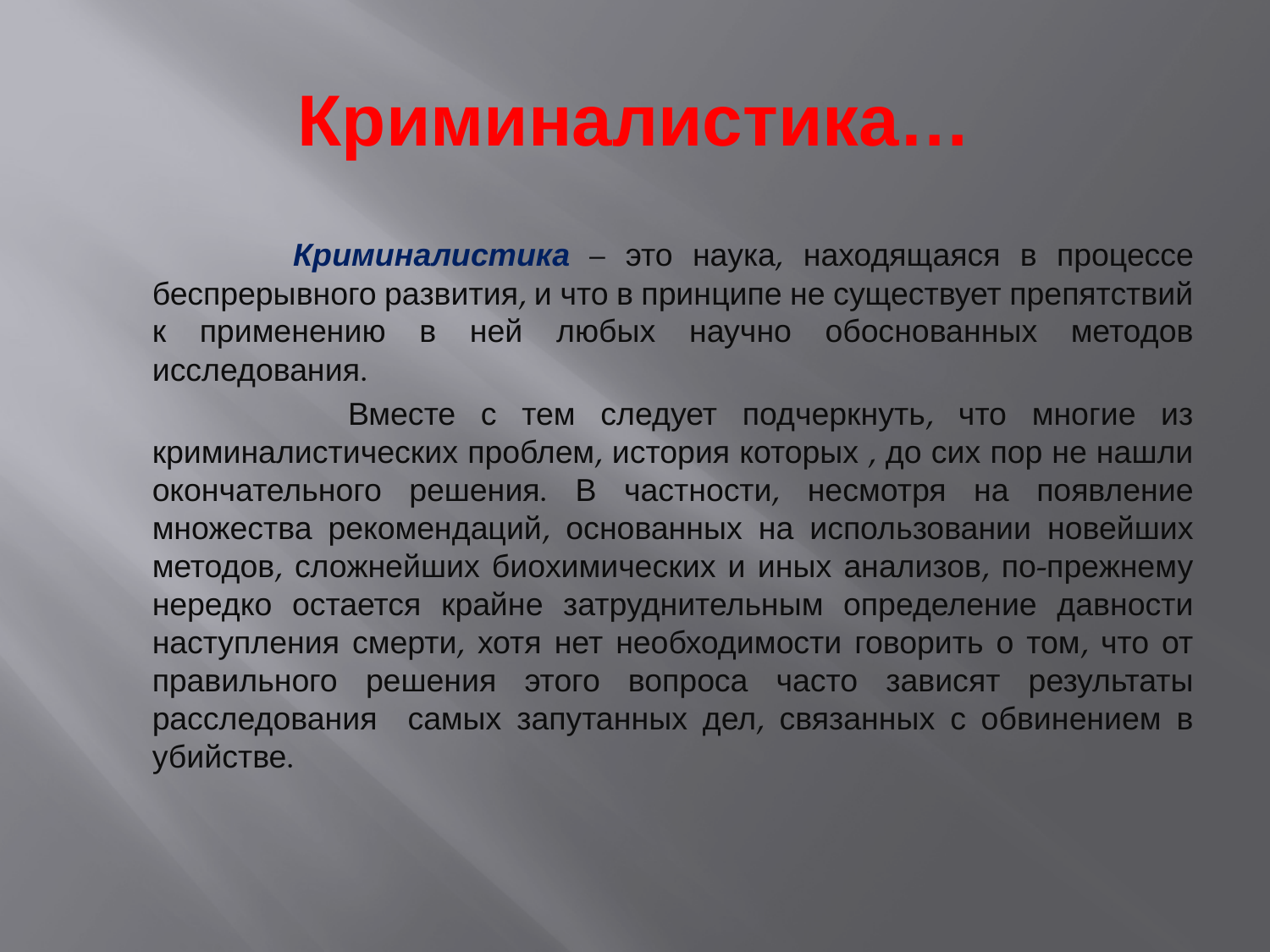

# Криминалистика…
          Криминалистика – это наука, находящаяся в процессе беспрерывного развития, и что в принципе не существует препятствий к применению в ней любых научно обоснованных методов исследования.
          Вместе с тем следует подчеркнуть, что многие из криминалистических проблем, история которых , до сих пор не нашли окончательного решения. В частности, несмотря на появление множества рекомендаций, основанных на использовании новейших методов, сложнейших биохимических и иных анализов, по-прежнему нередко остается крайне затруднительным определение давности наступления смерти, хотя нет необходимости говорить о том, что от правильного решения этого вопроса часто зависят результаты расследования  самых запутанных дел, связанных с обвинением в убийстве.